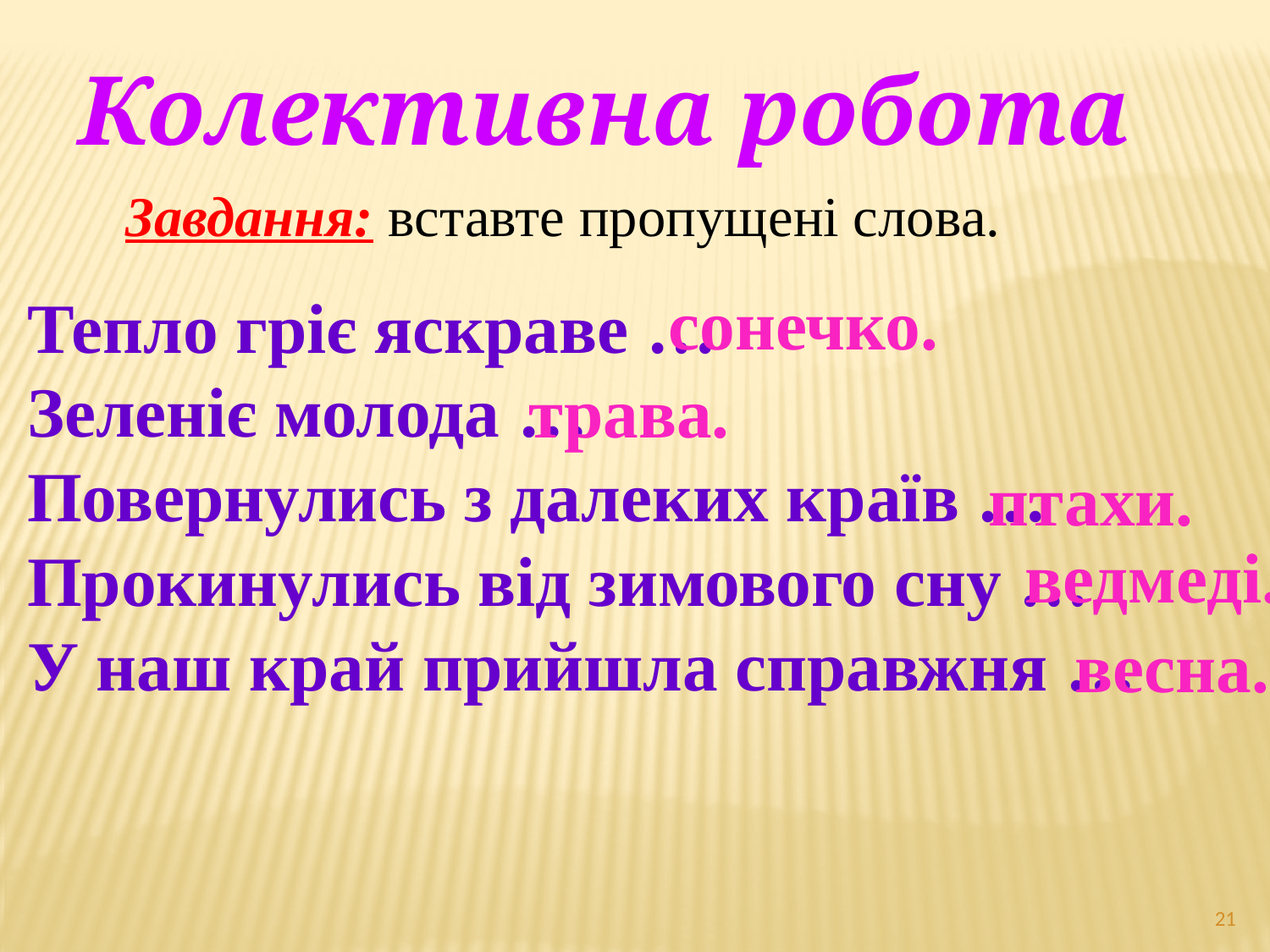

Колективна робота
Завдання: вставте пропущені слова.
сонечко.
Тепло гріє яскраве …
Зеленіє молода …
Повернулись з далеких країв … Прокинулись від зимового сну …
У наш край прийшла справжня …
трава.
птахи.
ведмеді.
весна.
21